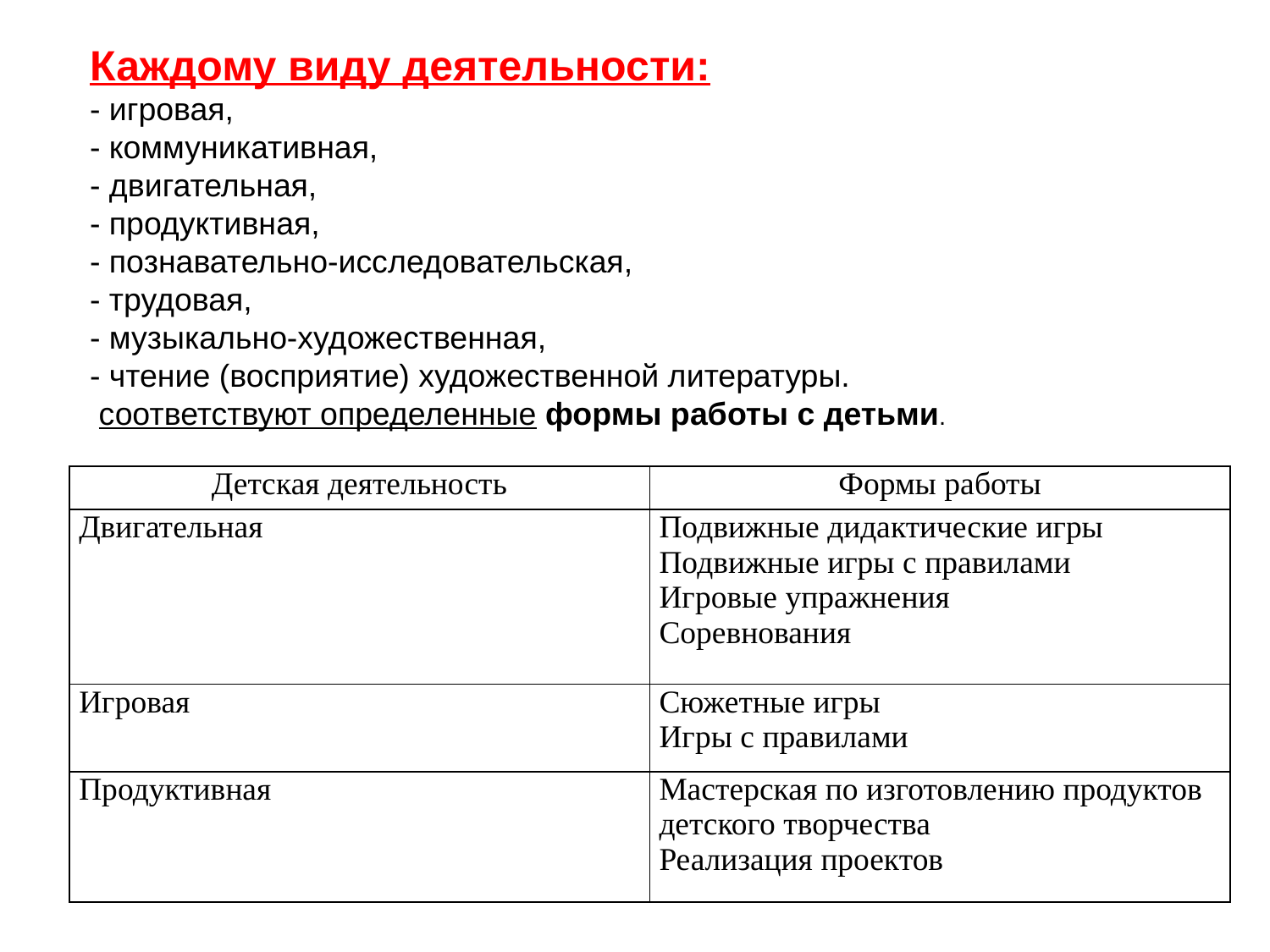

Каждому виду деятельности:
- игровая,
- коммуникативная,
- двигательная,
- продуктивная,
- познавательно-исследовательская,
- трудовая,
- музыкально-художественная,
- чтение (восприятие) художественной литературы.
 соответствуют определенные формы работы с детьми.
| Детская деятельность | Формы работы |
| --- | --- |
| Двигательная | Подвижные дидактические игры Подвижные игры с правилами Игровые упражнения Соревнования |
| Игровая | Сюжетные игры Игры с правилами |
| Продуктивная | Мастерская по изготовлению продуктов детского творчества Реализация проектов |